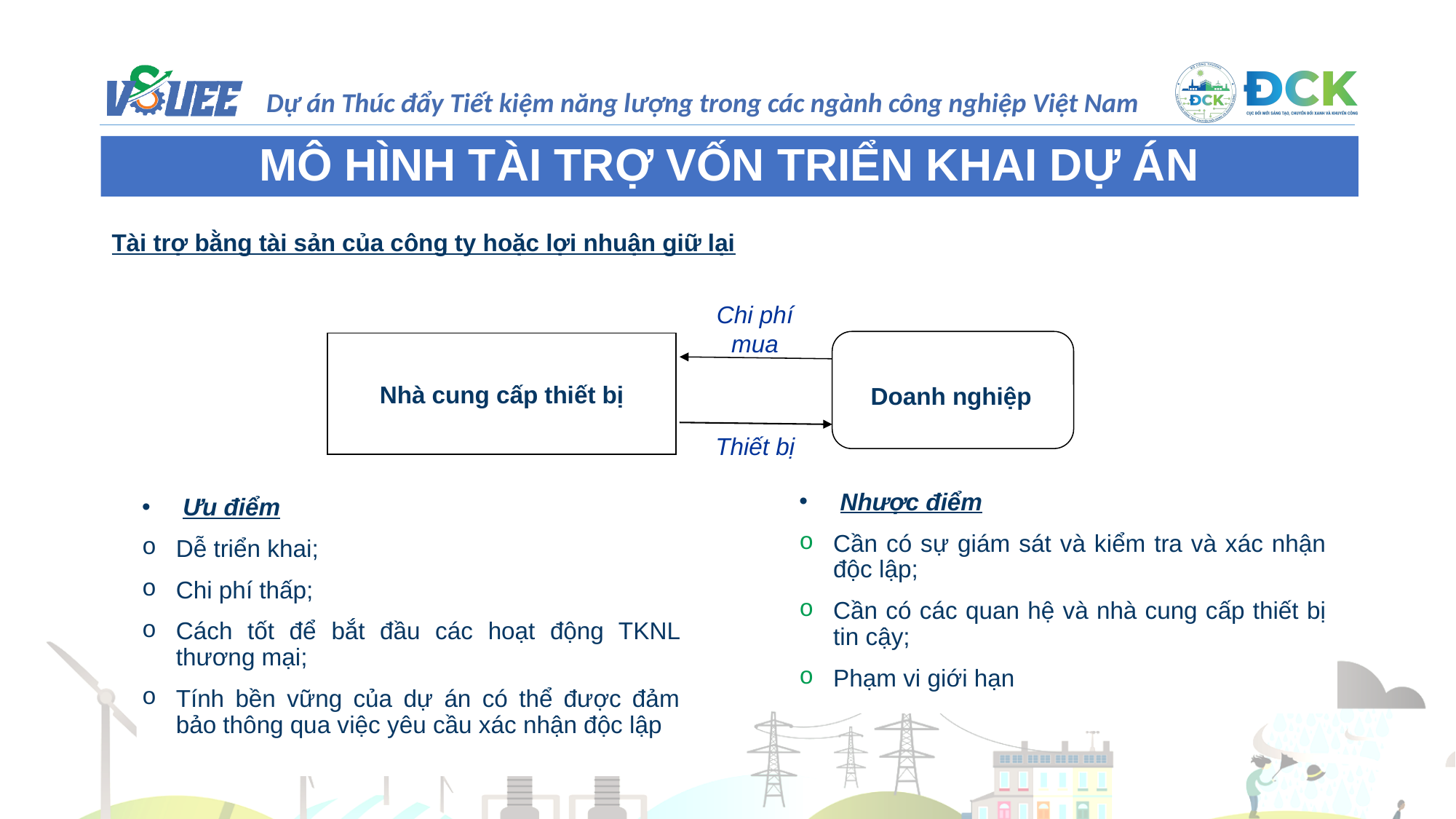

MÔ HÌNH TÀI TRỢ VỐN TRIỂN KHAI DỰ ÁN
Tài trợ bằng tài sản của công ty hoặc lợi nhuận giữ lại
Chi phí mua

Nhà cung cấp thiết bị

Doanh nghiệp
Thiết bị
Nhược điểm
Cần có sự giám sát và kiểm tra và xác nhận độc lập;
Cần có các quan hệ và nhà cung cấp thiết bị tin cậy;
Phạm vi giới hạn
Ưu điểm
Dễ triển khai;
Chi phí thấp;
Cách tốt để bắt đầu các hoạt động TKNL thương mại;
Tính bền vững của dự án có thể được đảm bảo thông qua việc yêu cầu xác nhận độc lập